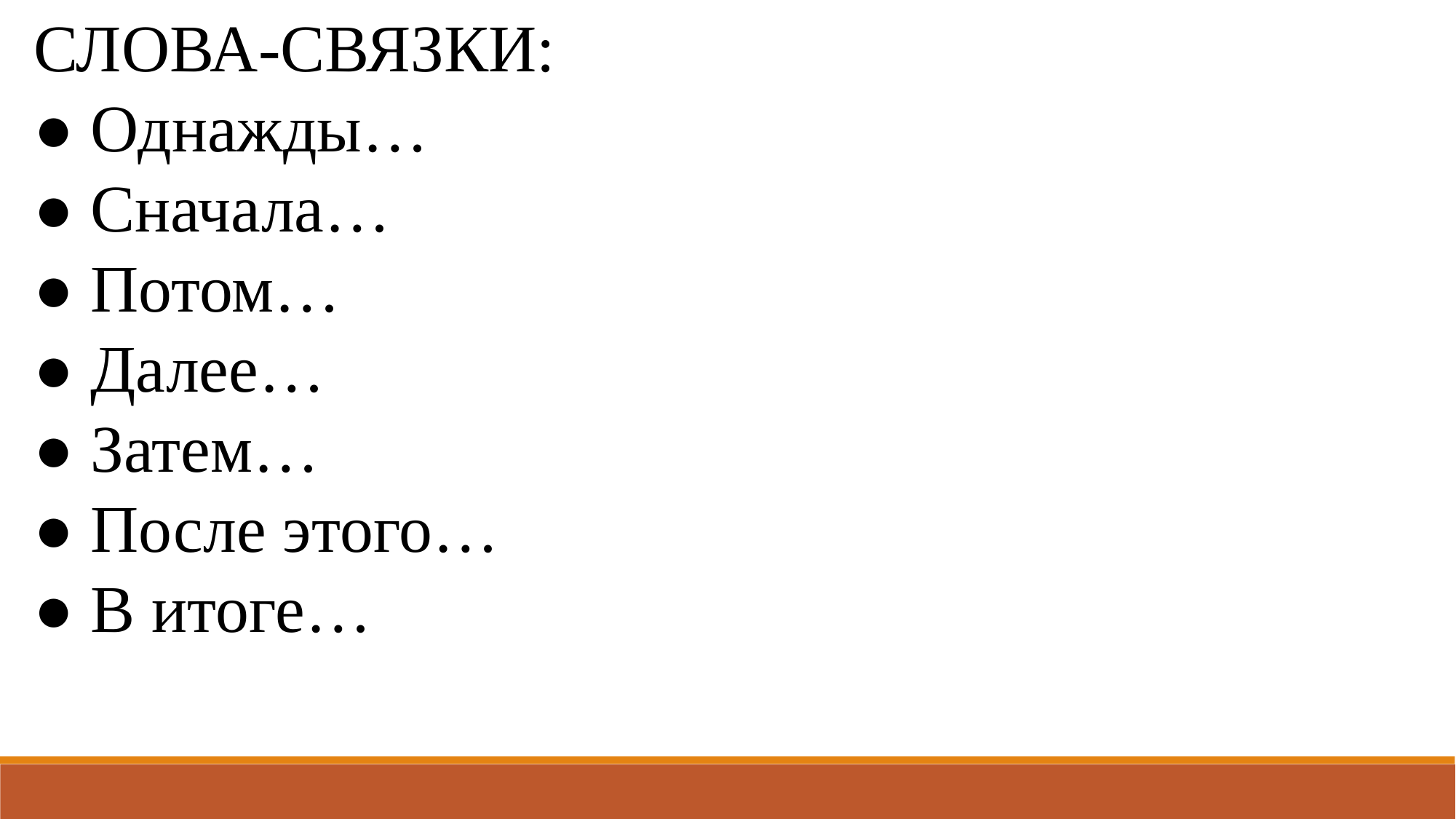

СЛОВА-СВЯЗКИ: 
● Однажды… 
● Сначала… 
● Потом… 
● Далее… 
● Затем… 
● После этого… 
● В итоге…